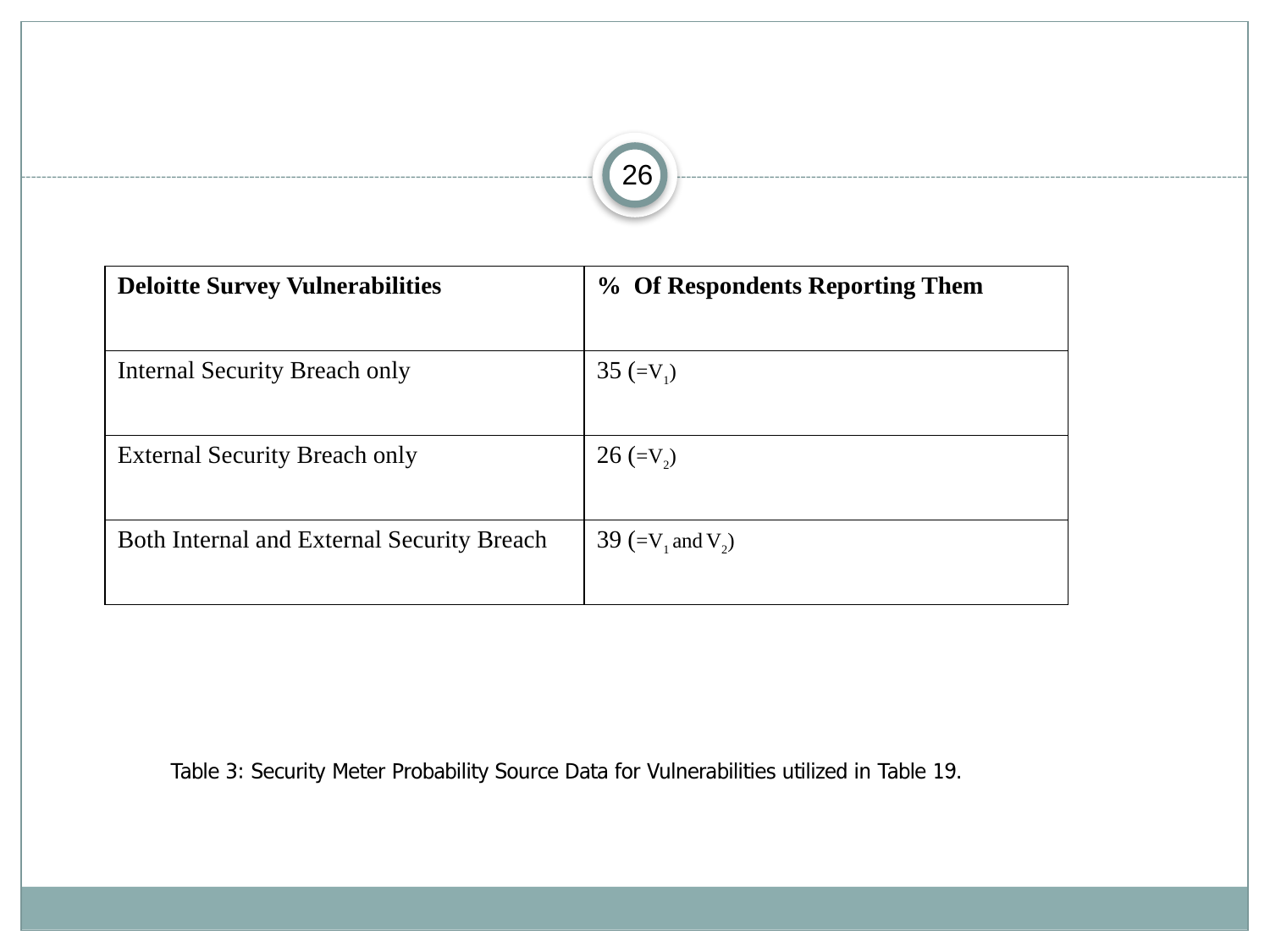

26
| Deloitte Survey Vulnerabilities | % Of Respondents Reporting Them |
| --- | --- |
| Internal Security Breach only | 35 (=V1) |
| External Security Breach only | 26 (=V2) |
| Both Internal and External Security Breach | 39 (=V1 and V2) |
Table 3: Security Meter Probability Source Data for Vulnerabilities utilized in Table 19.